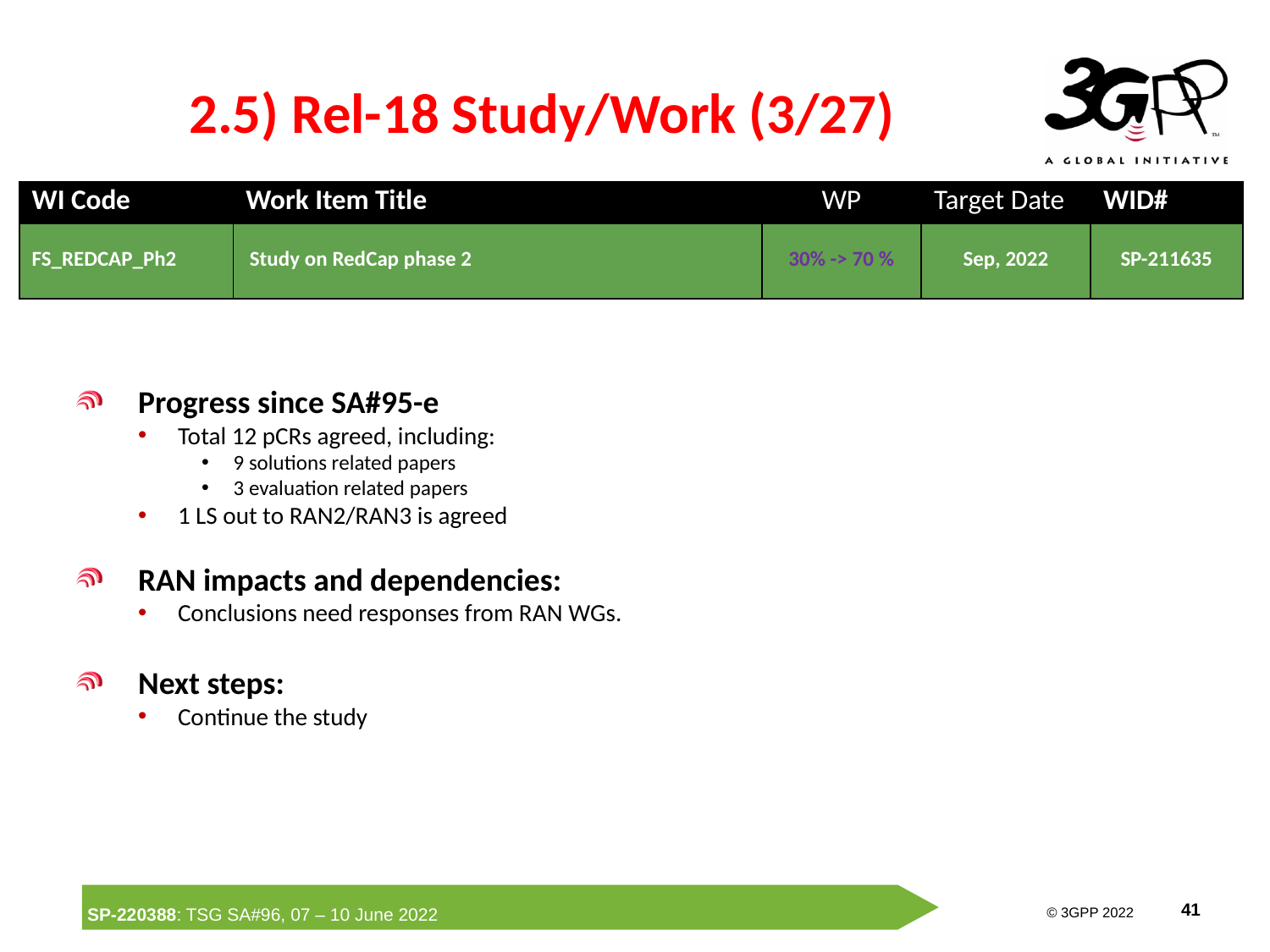

# 2.5) Rel-18 Study/Work (3/27)
| WI Code | Work Item Title | WP | Target Date | WID# |
| --- | --- | --- | --- | --- |
| FS\_REDCAP\_Ph2 | Study on RedCap phase 2 | 30% -> 70 % | Sep, 2022 | SP-211635 |
Progress since SA#95-e
Total 12 pCRs agreed, including:
9 solutions related papers
3 evaluation related papers
1 LS out to RAN2/RAN3 is agreed

RAN impacts and dependencies:
Conclusions need responses from RAN WGs.

Next steps:
Continue the study